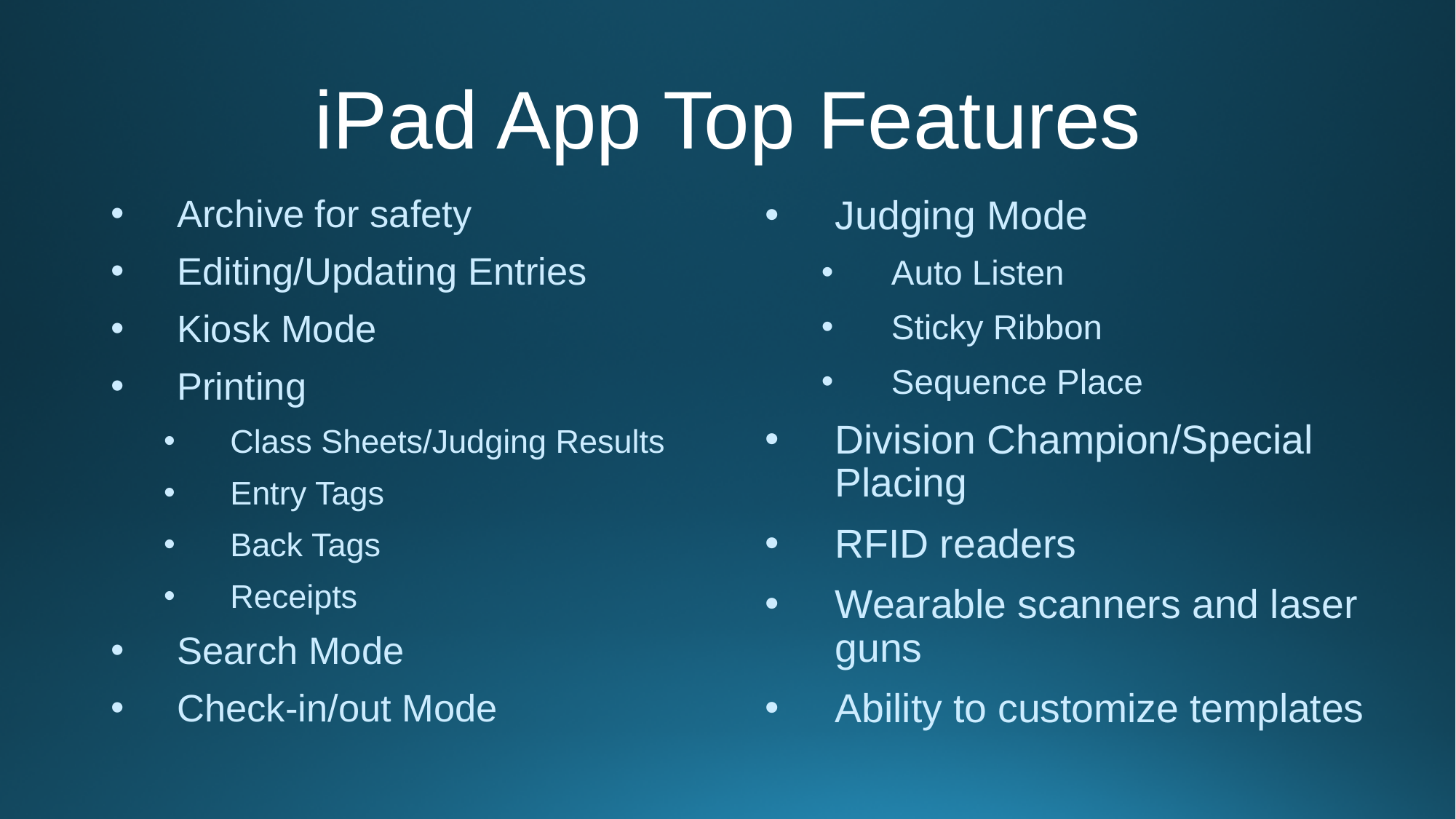

# iPad App Top Features
Archive for safety
Editing/Updating Entries
Kiosk Mode
Printing
Class Sheets/Judging Results
Entry Tags
Back Tags
Receipts
Search Mode
Check-in/out Mode

Judging Mode
Auto Listen
Sticky Ribbon
Sequence Place
Division Champion/Special Placing
RFID readers
Wearable scanners and laser guns
Ability to customize templates